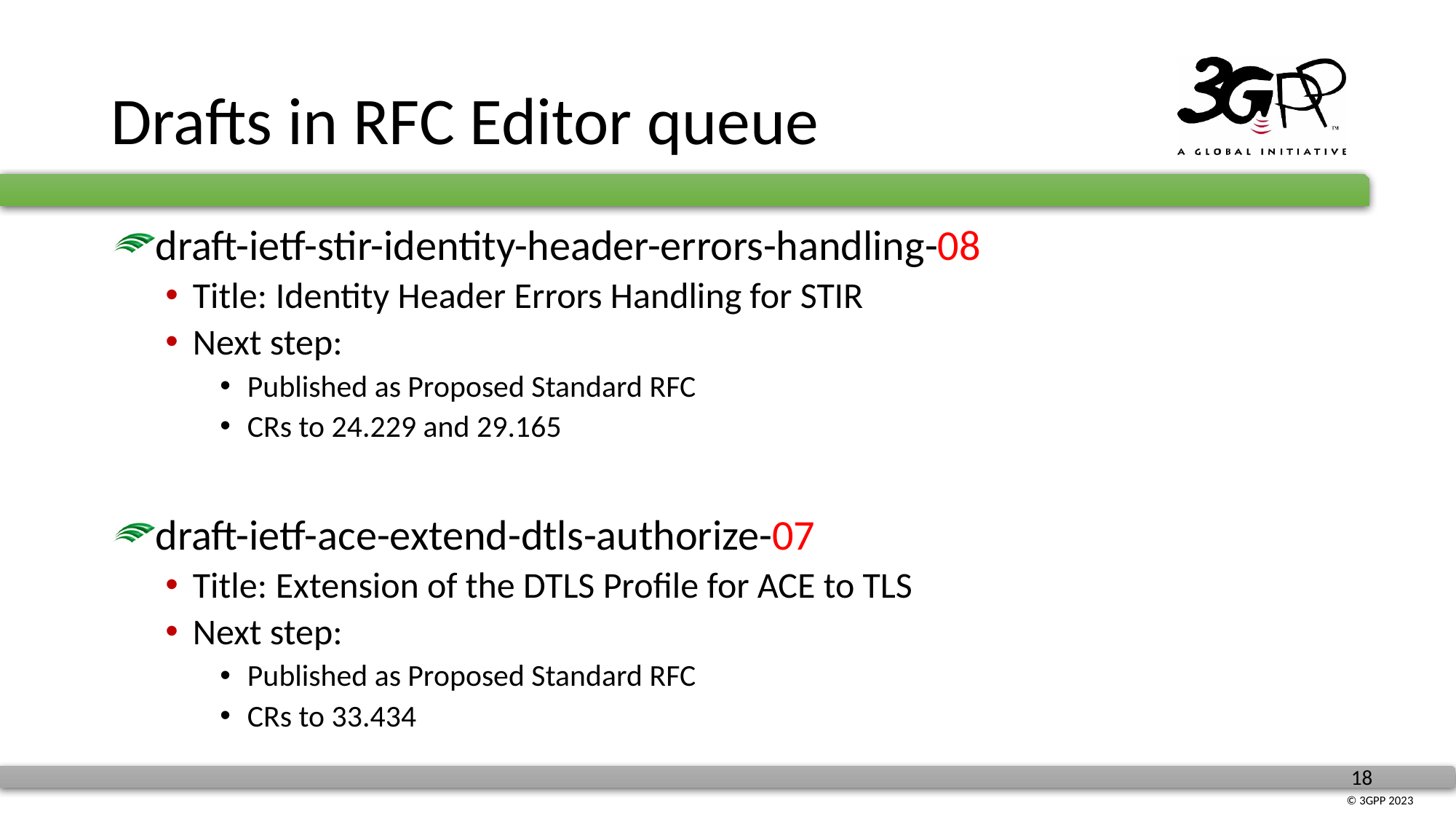

# Drafts in RFC Editor queue
draft-ietf-stir-identity-header-errors-handling-08
Title: Identity Header Errors Handling for STIR
Next step:
Published as Proposed Standard RFC
CRs to 24.229 and 29.165

draft-ietf-ace-extend-dtls-authorize-07
Title: Extension of the DTLS Profile for ACE to TLS
Next step:
Published as Proposed Standard RFC
CRs to 33.434